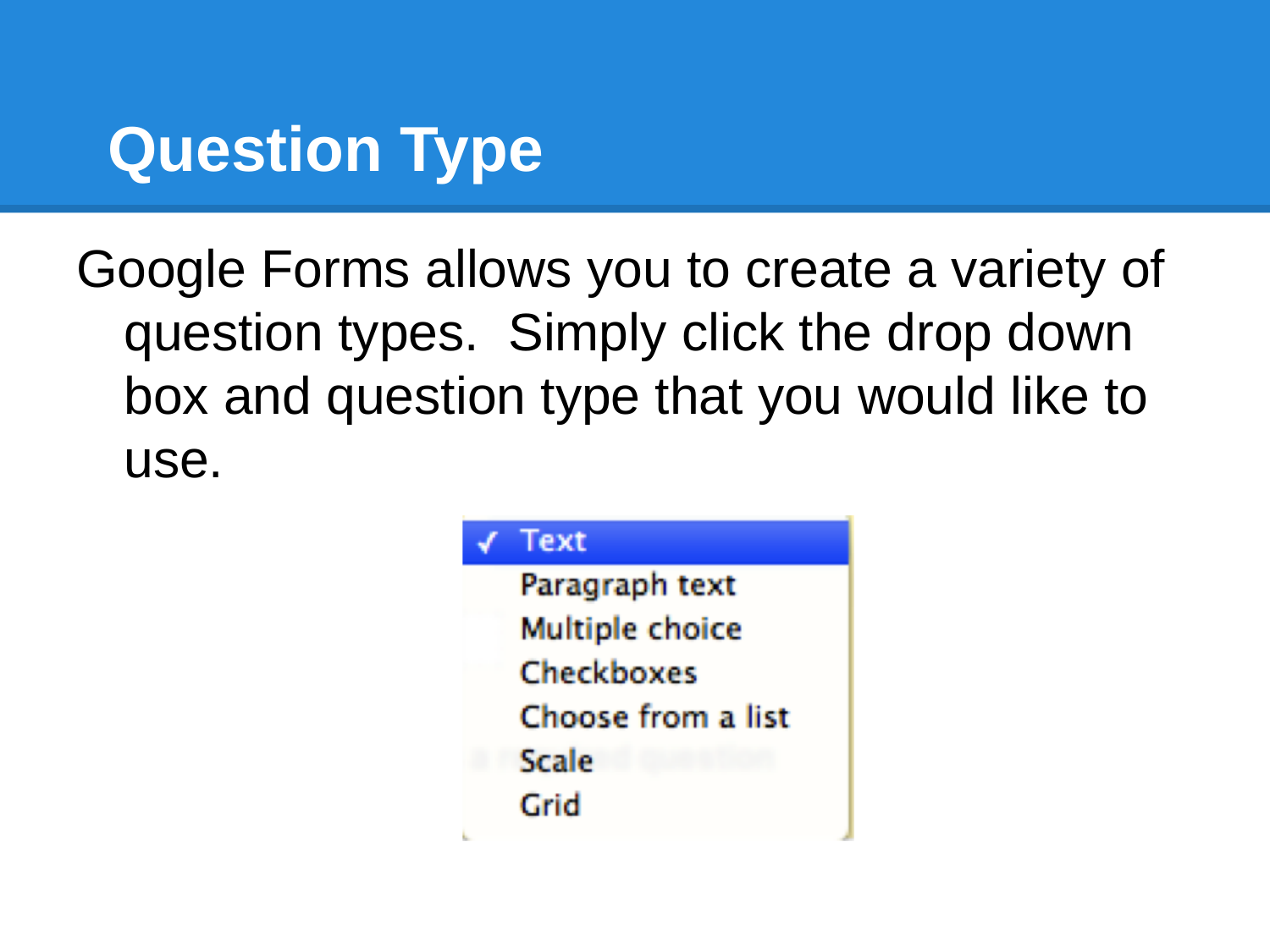

# Question Type
Google Forms allows you to create a variety of question types.  Simply click the drop down box and question type that you would like to use.